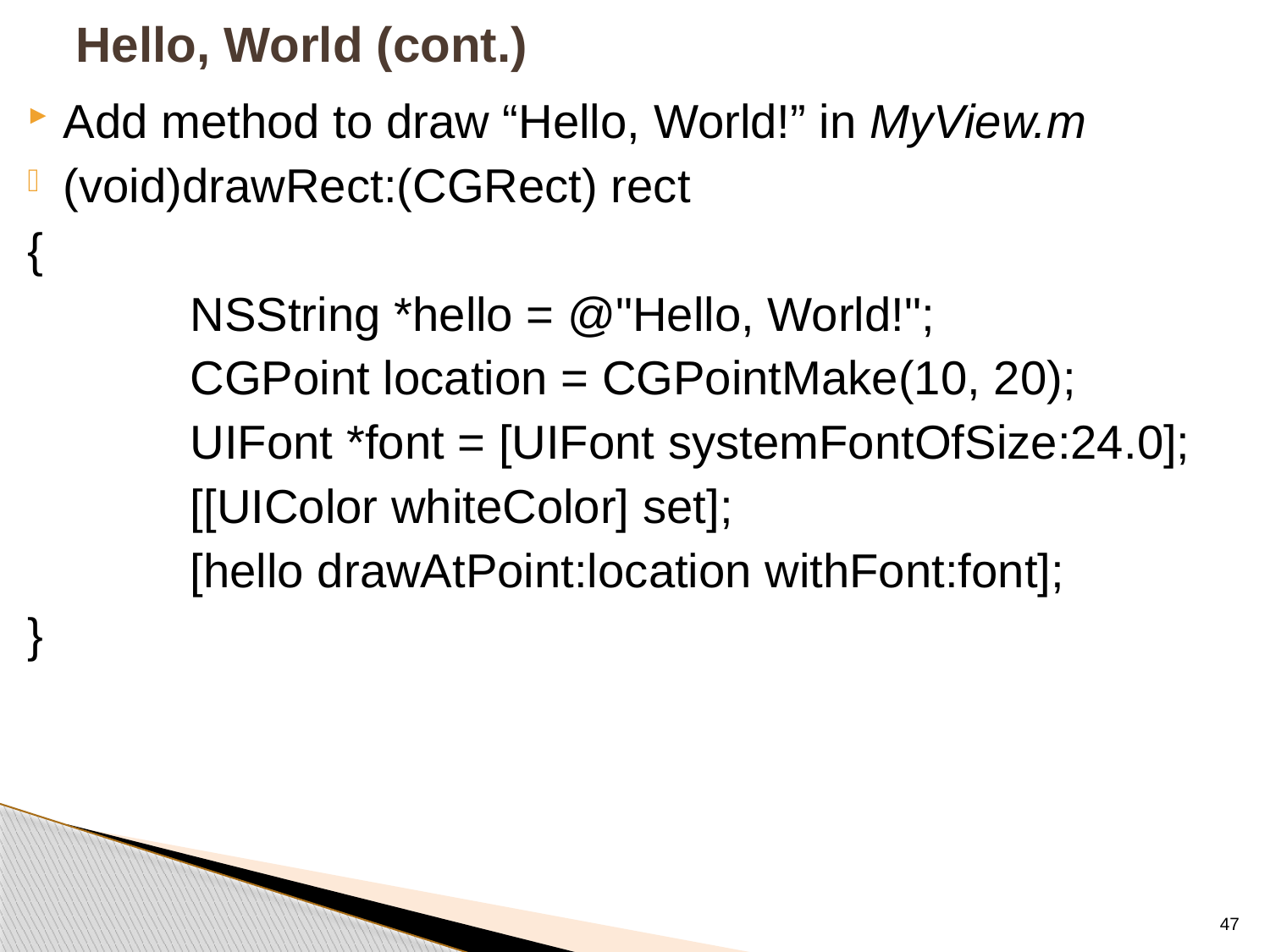

Hello, World (cont.)
Add method to draw “Hello, World!” in MyView.m
(void)drawRect:(CGRect) rect
{
		NSString *hello = @"Hello, World!";
		CGPoint location = CGPointMake(10, 20);
		UIFont *font = [UIFont systemFontOfSize:24.0];
		[[UIColor whiteColor] set];
		[hello drawAtPoint:location withFont:font];
}
47